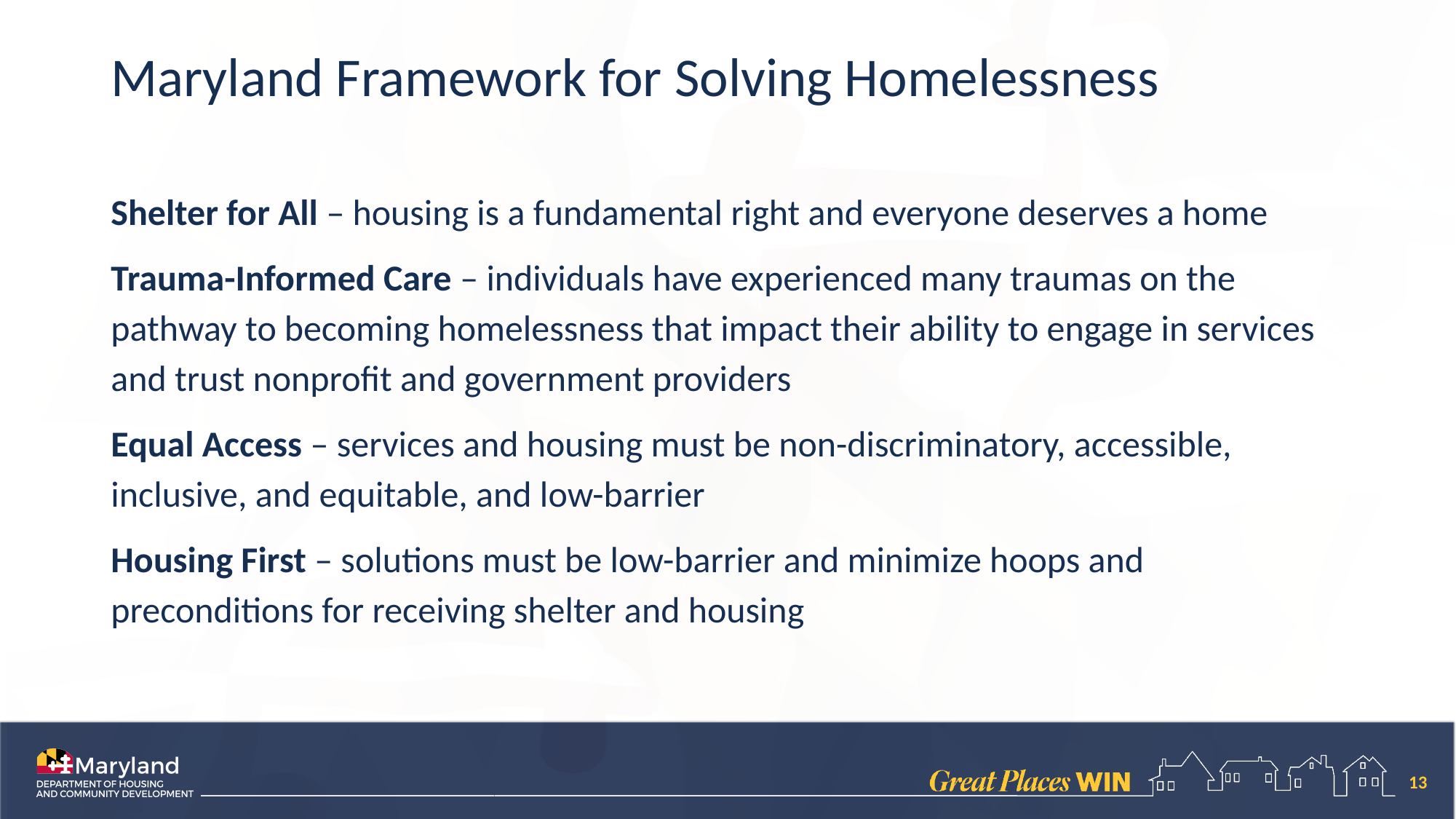

# Maryland Framework for Solving Homelessness
Shelter for All – housing is a fundamental right and everyone deserves a home
Trauma-Informed Care – individuals have experienced many traumas on the pathway to becoming homelessness that impact their ability to engage in services and trust nonprofit and government providers
Equal Access – services and housing must be non-discriminatory, accessible, inclusive, and equitable, and low-barrier
Housing First – solutions must be low-barrier and minimize hoops and preconditions for receiving shelter and housing